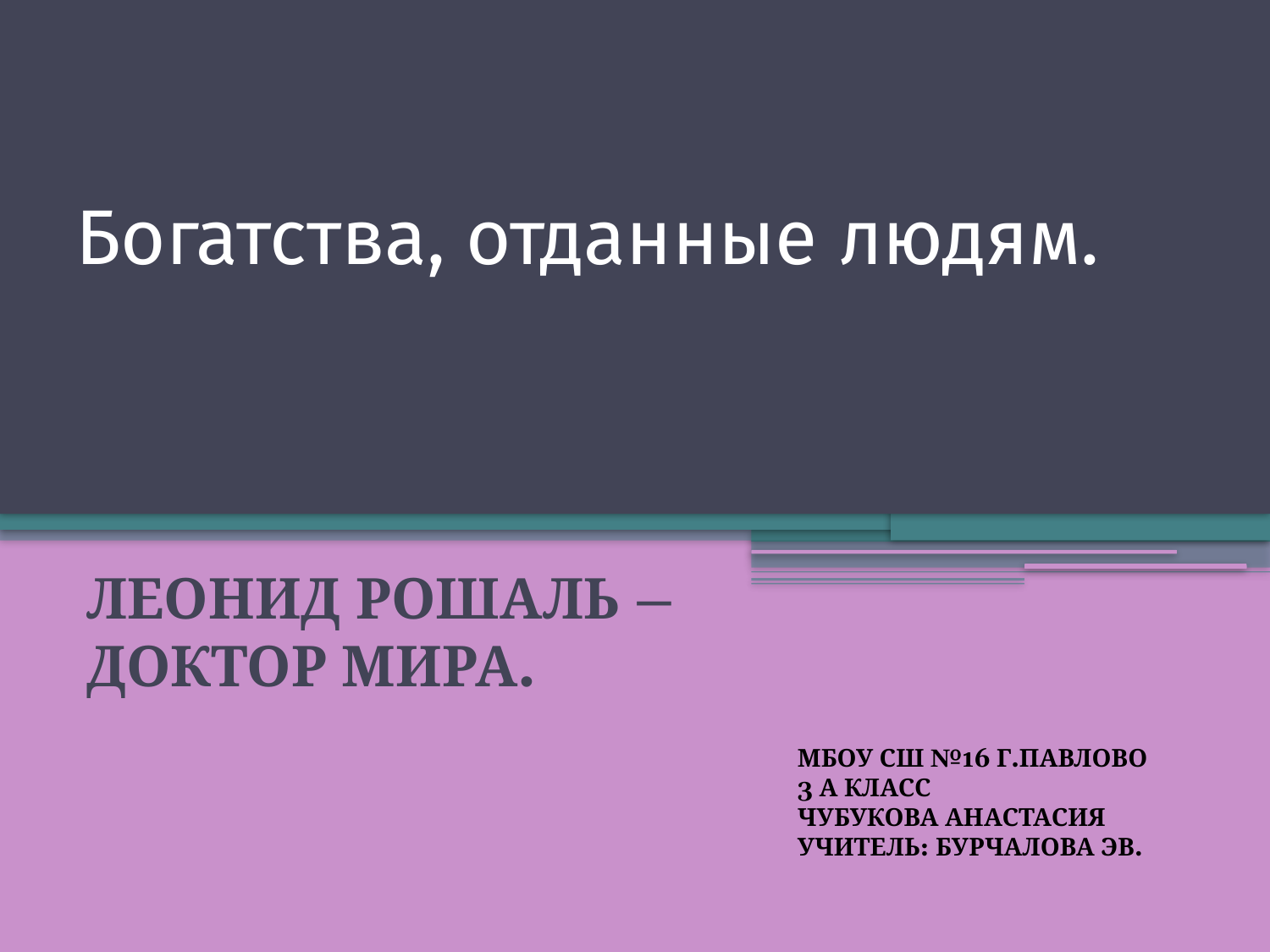

# Богатства, отданные людям.
ЛЕОНИД РОШАЛЬ – доктор мира.

МБОУ СШ №16 г.Павлово
3 а класс
Чубукова Анастасия
Учитель: Бурчалова ЭВ.